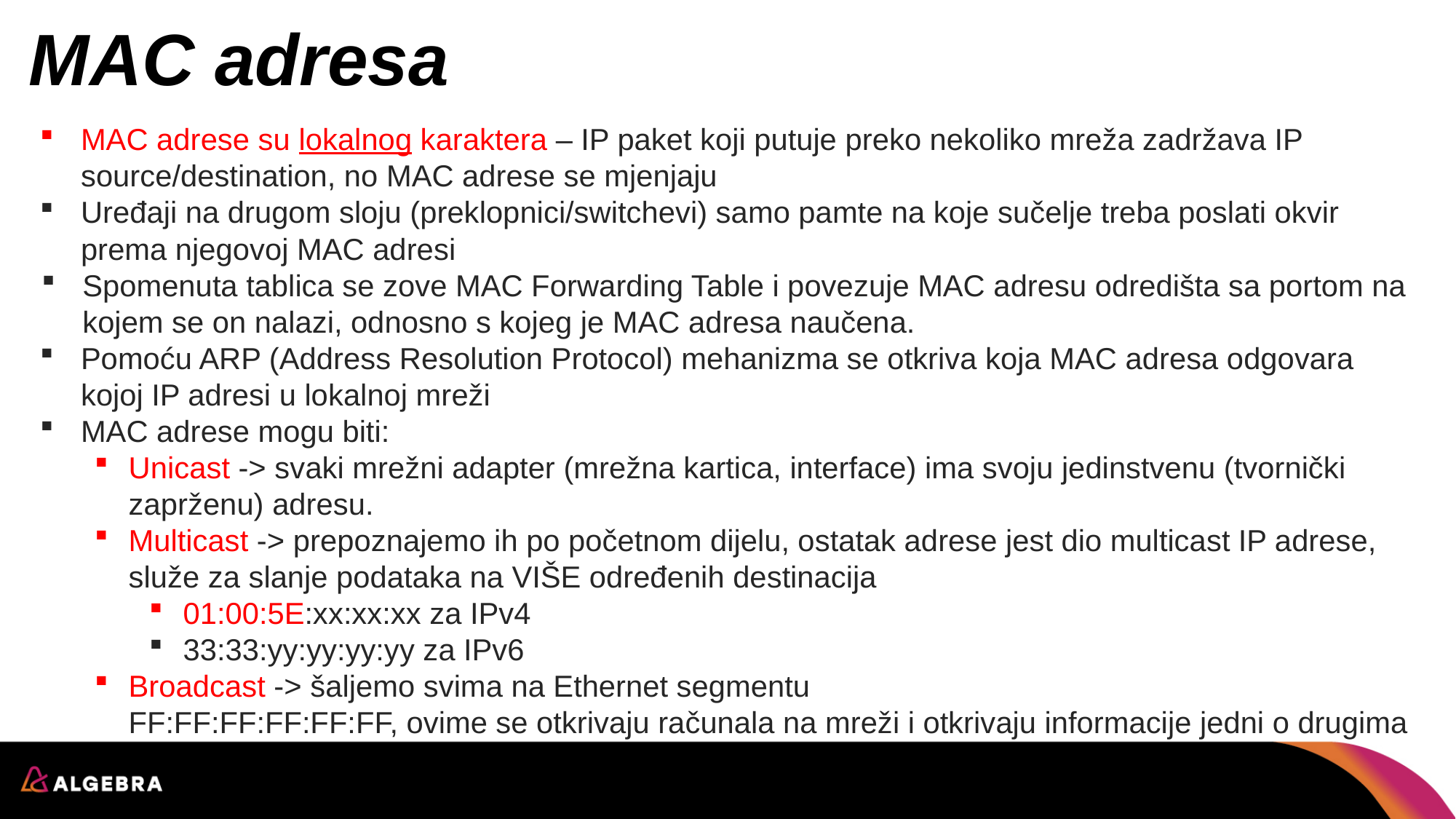

# MAC adresa
MAC adrese su lokalnog karaktera – IP paket koji putuje preko nekoliko mreža zadržava IP source/destination, no MAC adrese se mjenjaju
Uređaji na drugom sloju (preklopnici/switchevi) samo pamte na koje sučelje treba poslati okvir prema njegovoj MAC adresi
Spomenuta tablica se zove MAC Forwarding Table i povezuje MAC adresu odredišta sa portom na kojem se on nalazi, odnosno s kojeg je MAC adresa naučena.
Pomoću ARP (Address Resolution Protocol) mehanizma se otkriva koja MAC adresa odgovara kojoj IP adresi u lokalnoj mreži
MAC adrese mogu biti:
Unicast -> svaki mrežni adapter (mrežna kartica, interface) ima svoju jedinstvenu (tvornički zaprženu) adresu.
Multicast -> prepoznajemo ih po početnom dijelu, ostatak adrese jest dio multicast IP adrese, služe za slanje podataka na VIŠE određenih destinacija
01:00:5E:xx:xx:xx za IPv4
33:33:yy:yy:yy:yy za IPv6
Broadcast -> šaljemo svima na Ethernet segmentu
FF:FF:FF:FF:FF:FF, ovime se otkrivaju računala na mreži i otkrivaju informacije jedni o drugima